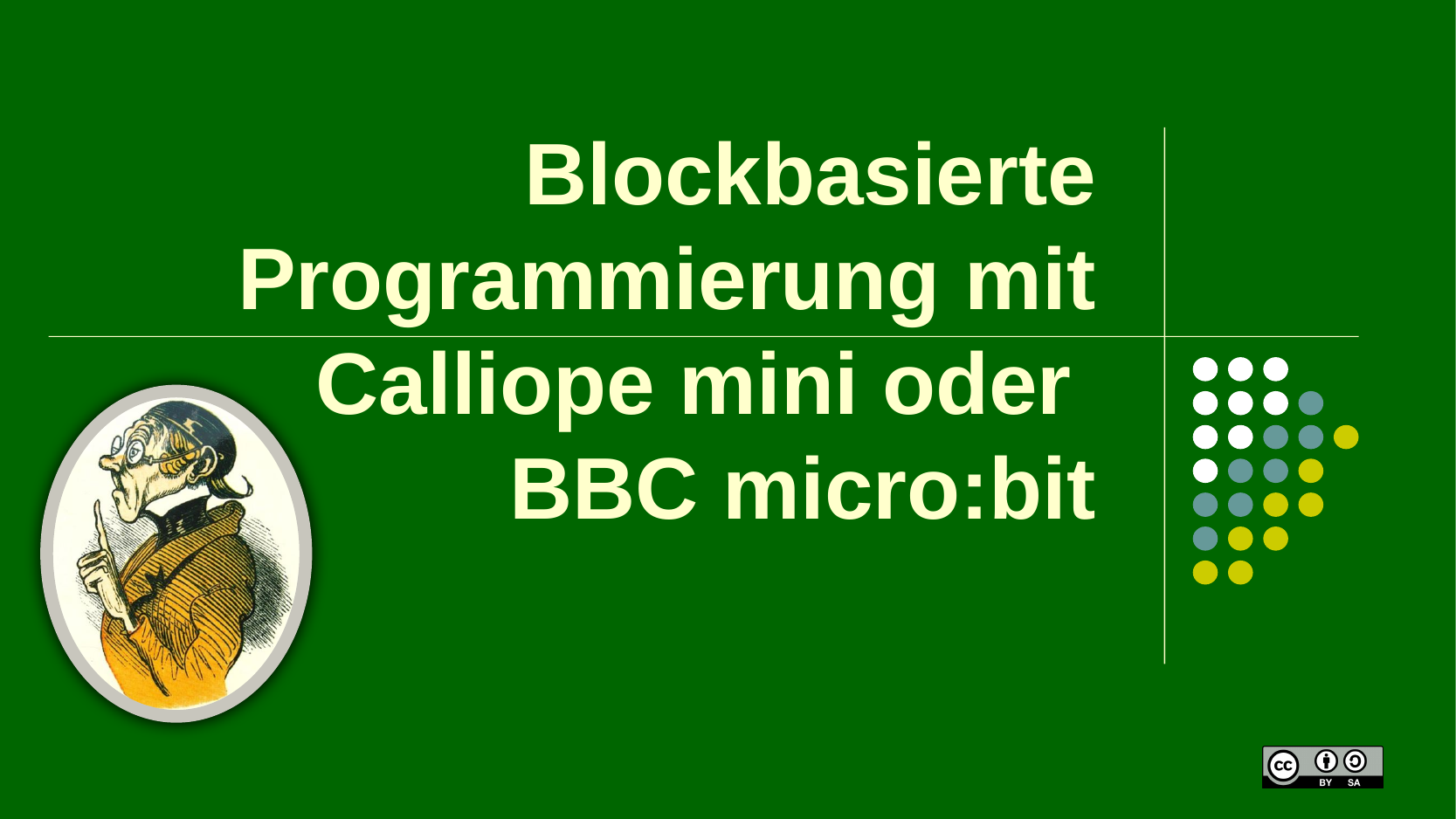

# Blockbasierte Programmierung mit Calliope mini oder  BBC micro:bit